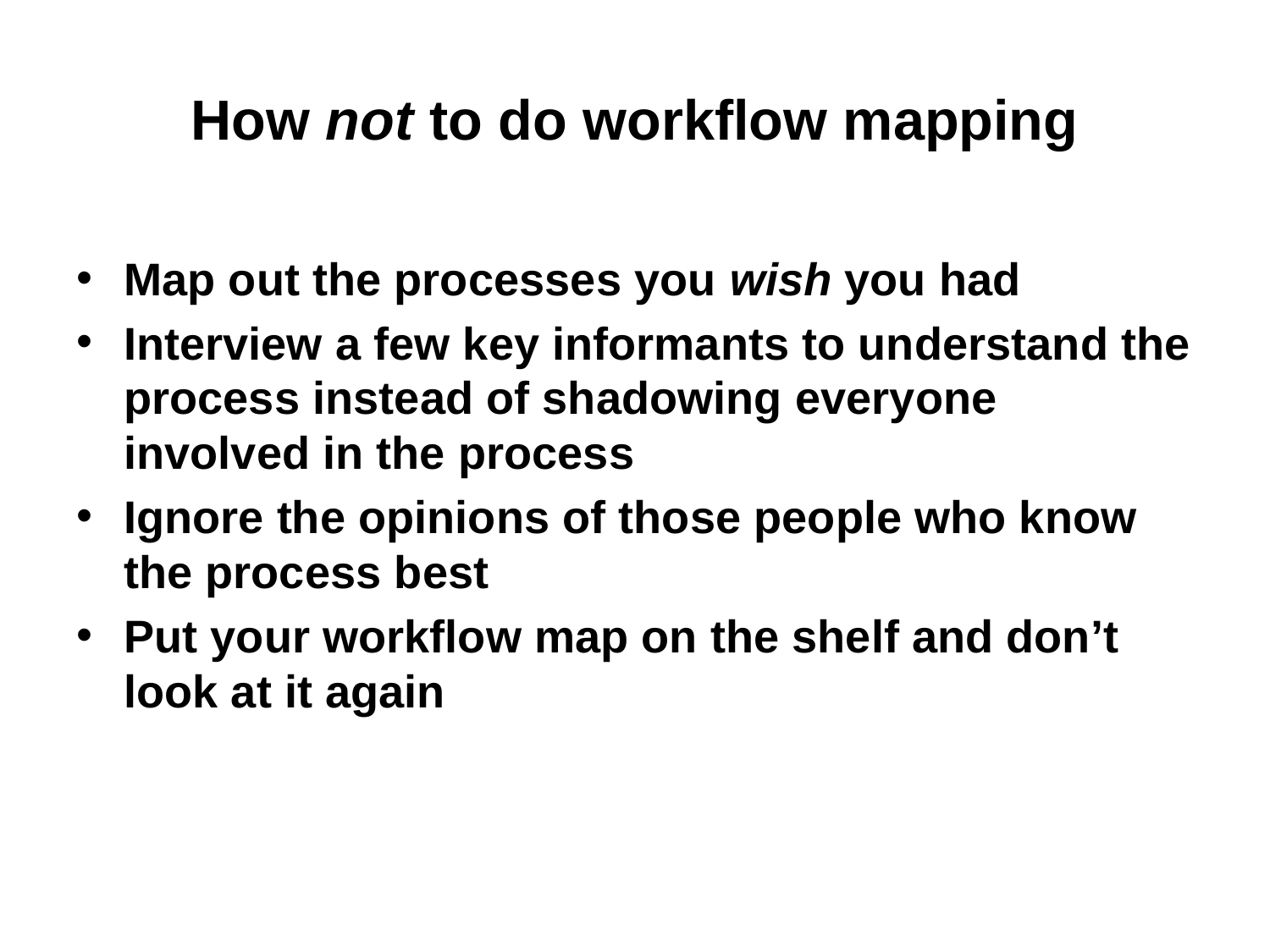

# How not to do workflow mapping
Map out the processes you wish you had
Interview a few key informants to understand the process instead of shadowing everyone involved in the process
Ignore the opinions of those people who know the process best
Put your workflow map on the shelf and don’t look at it again